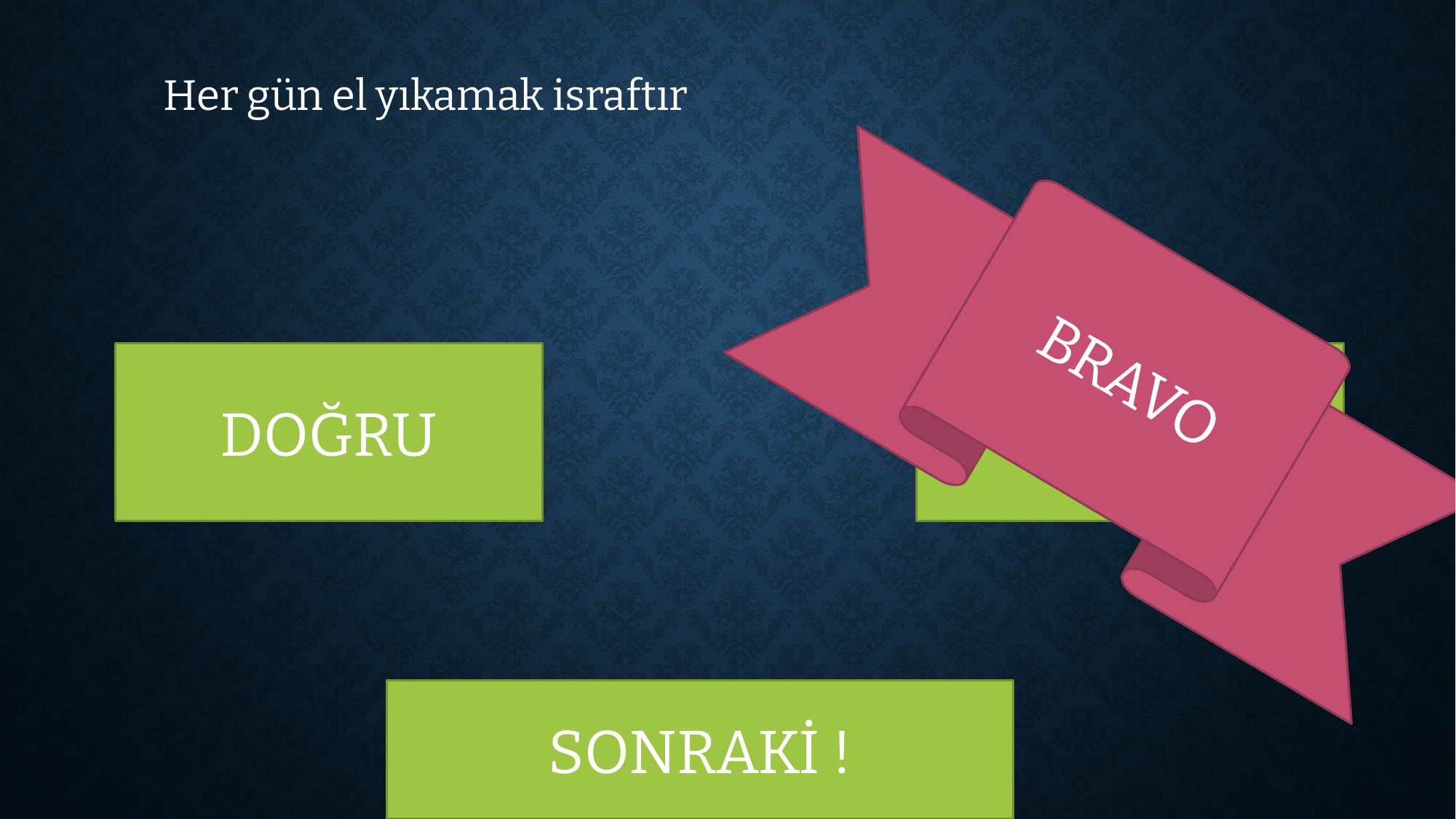

Her gün el yıkamak israftır
BRAVO
DOĞRU
YANLIŞ
SONRAKİ !